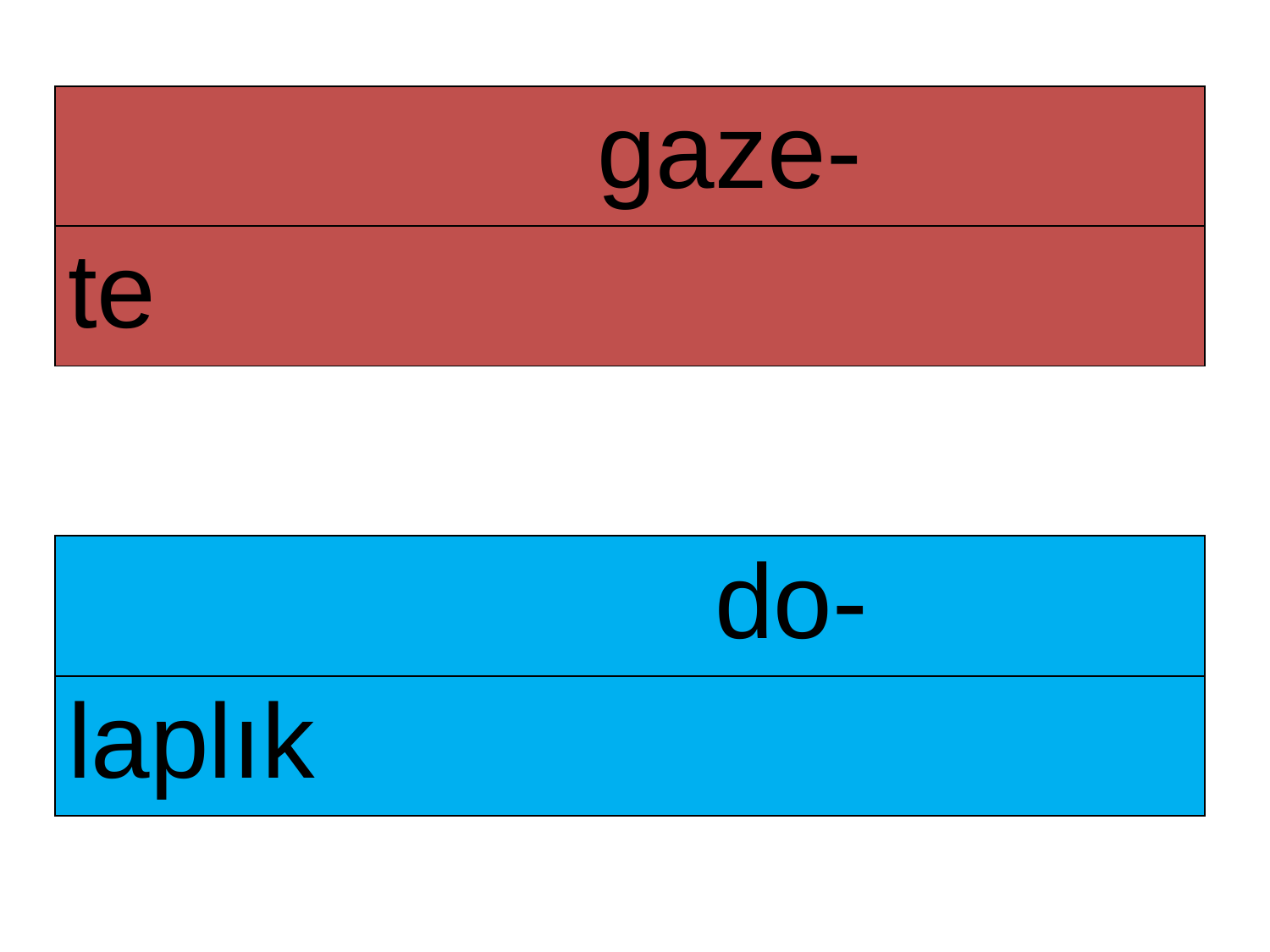

| gaze- |
| --- |
| te |
| do- |
| --- |
| laplık |